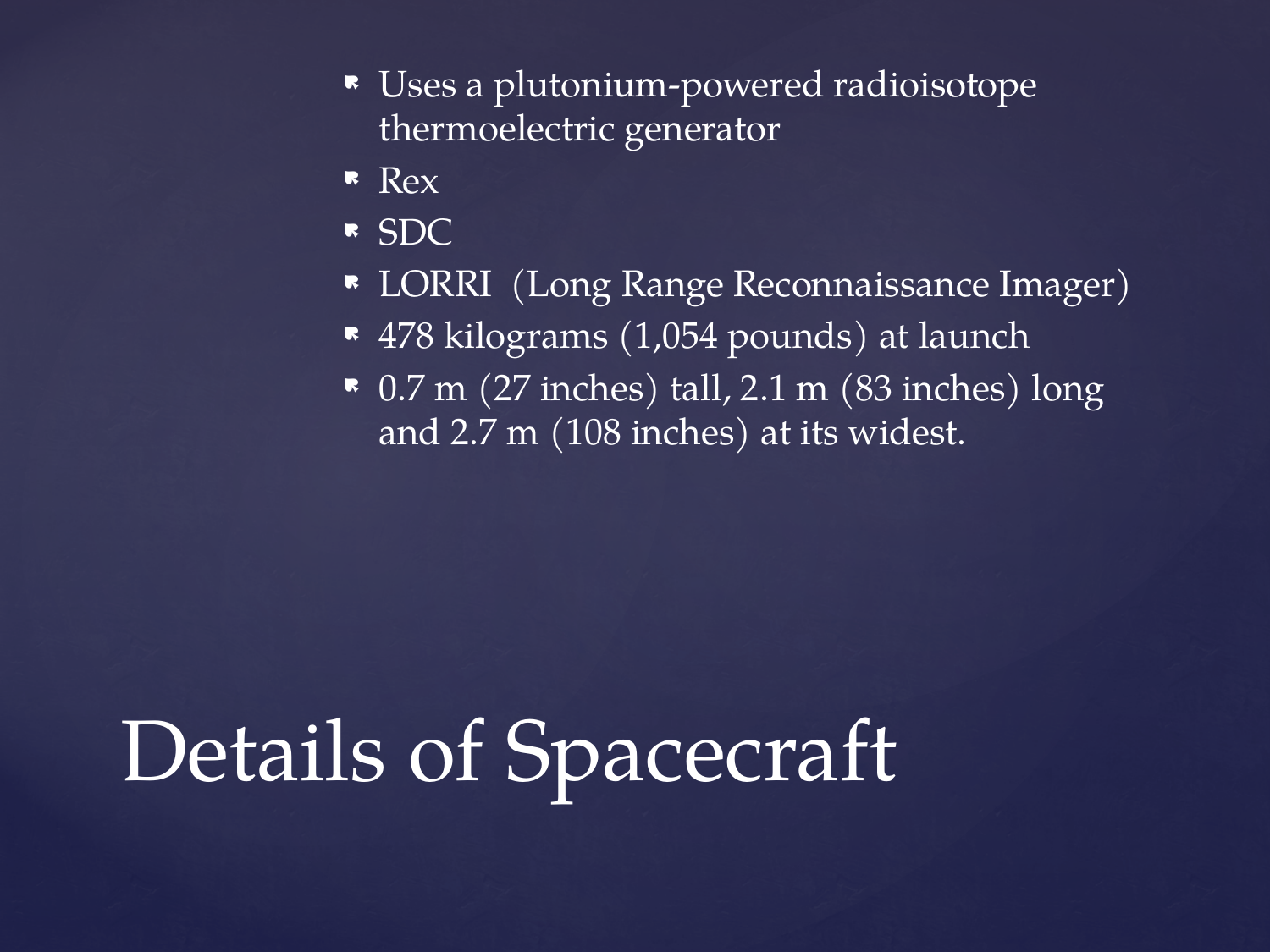

Uses a plutonium-powered radioisotope thermoelectric generator
Rex
SDC
LORRI  (Long Range Reconnaissance Imager)
478 kilograms (1,054 pounds) at launch
0.7 m (27 inches) tall, 2.1 m (83 inches) long and 2.7 m (108 inches) at its widest.

# Details of Spacecraft